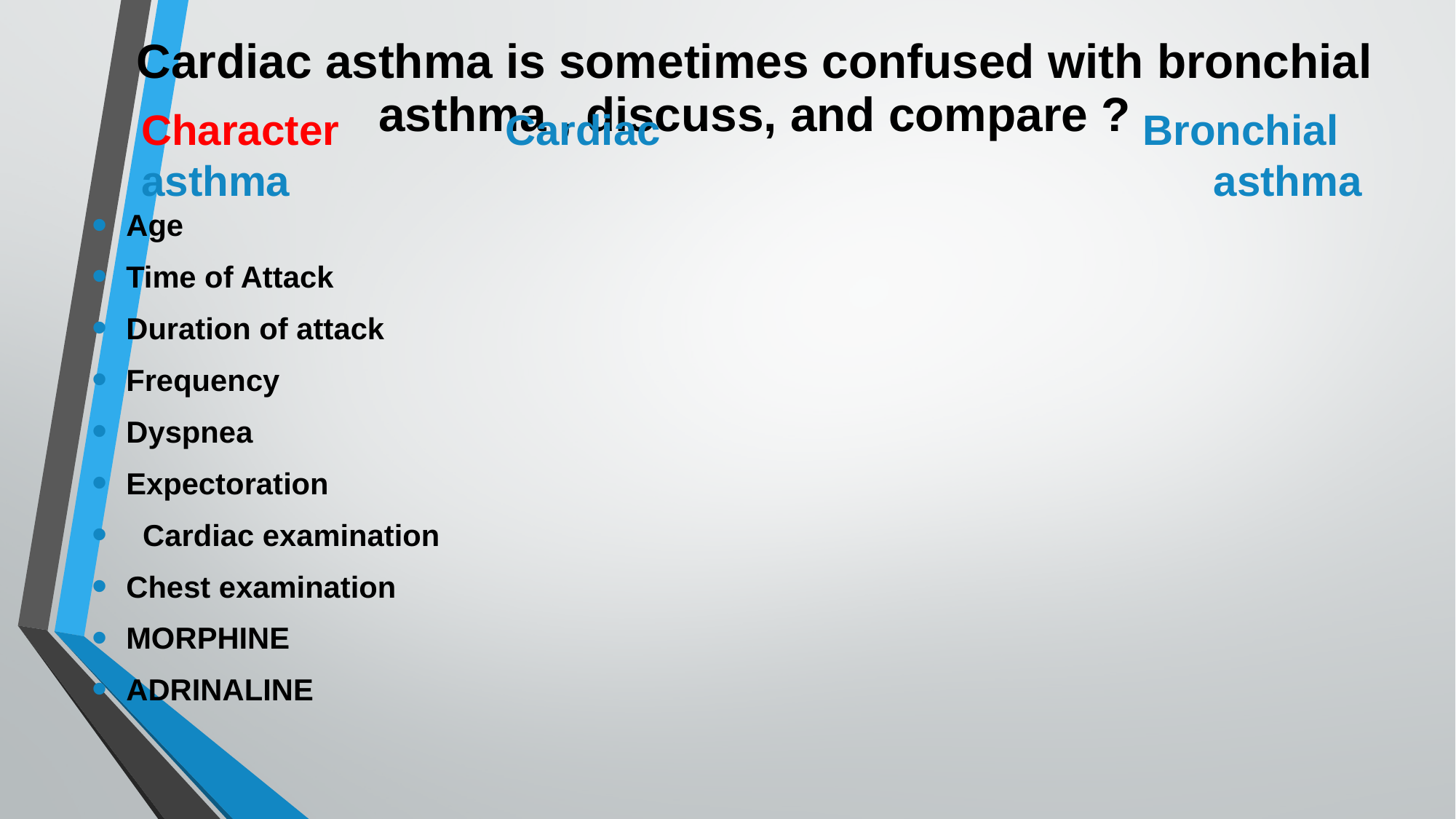

# Cardiac asthma is sometimes confused with bronchial asthma , discuss, and compare ?
Bronchial   asthma
Character              Cardiac asthma
Age
Time of Attack
Duration of attack
Frequency
Dyspnea
Expectoration
  Cardiac examination
Chest examination
MORPHINE
ADRINALINE